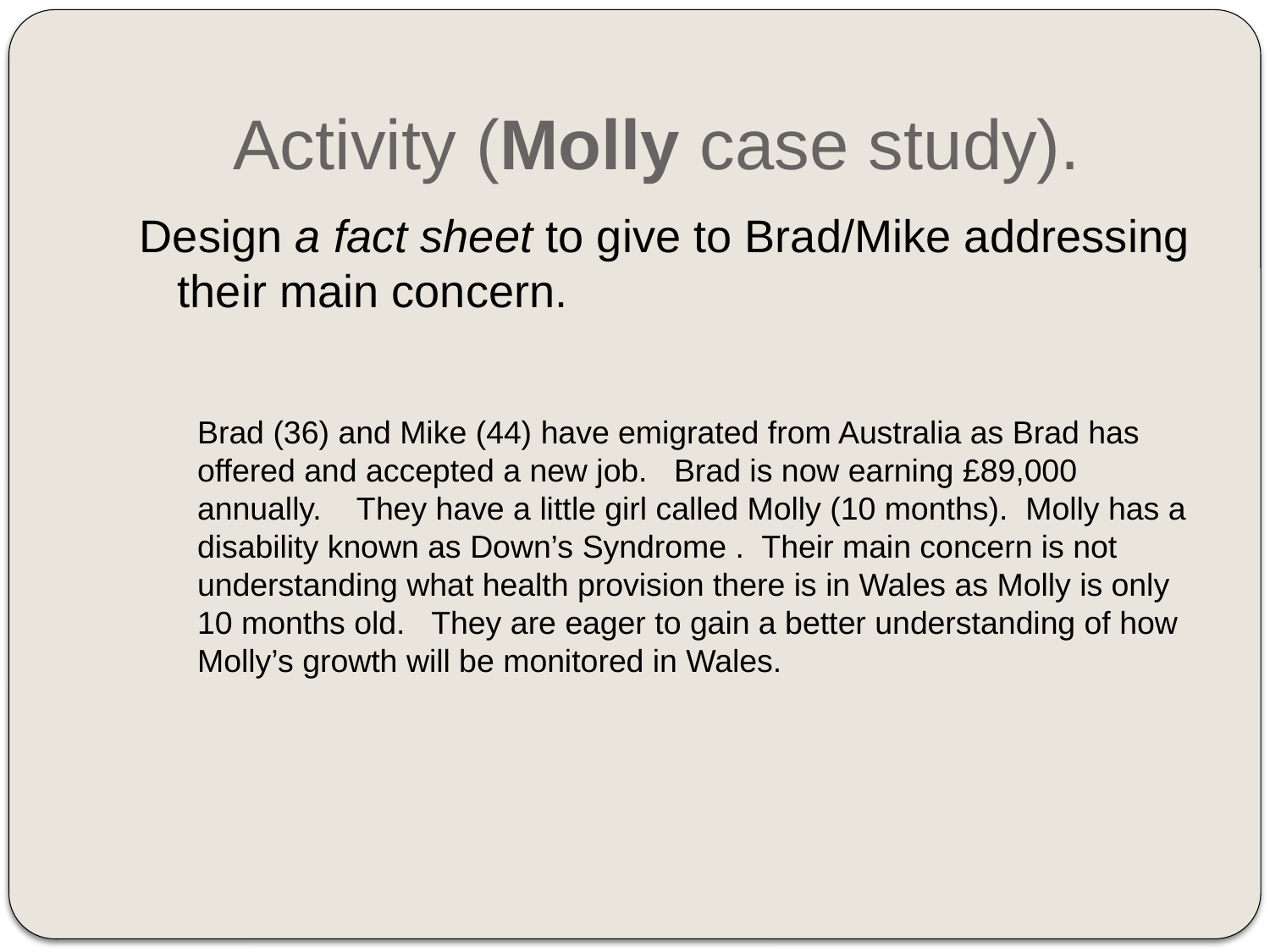

# Activity (Molly case study).
Design a fact sheet to give to Brad/Mike addressing their main concern.

Brad (36) and Mike (44) have emigrated from Australia as Brad has offered and accepted a new job.   Brad is now earning £89,000 annually.    They have a little girl called Molly (10 months).  Molly has a disability known as Down’s Syndrome .  Their main concern is not understanding what health provision there is in Wales as Molly is only 10 months old.   They are eager to gain a better understanding of how Molly’s growth will be monitored in Wales.